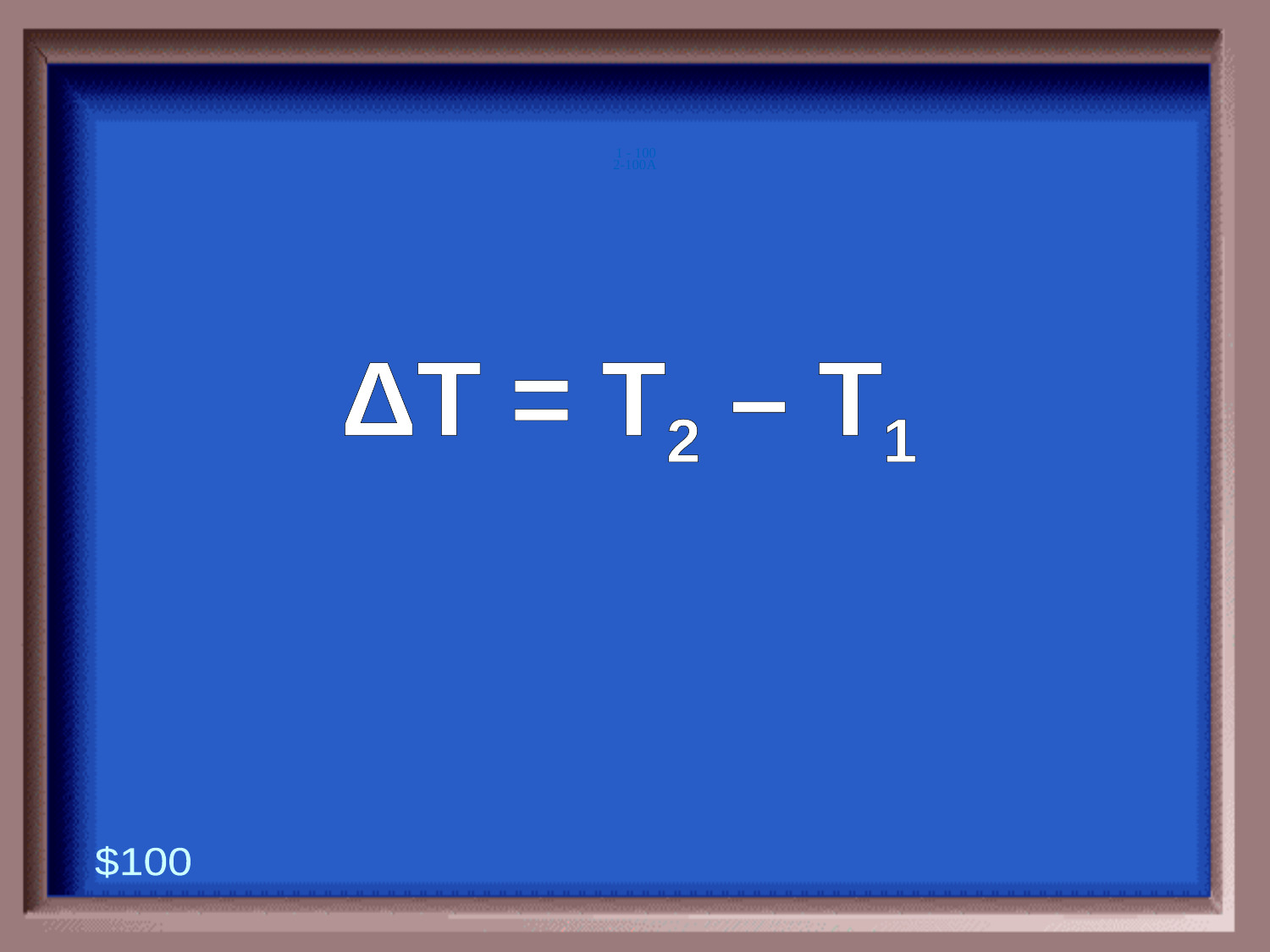

2-100A

1 - 100
ΔT = T2 – T1
$100